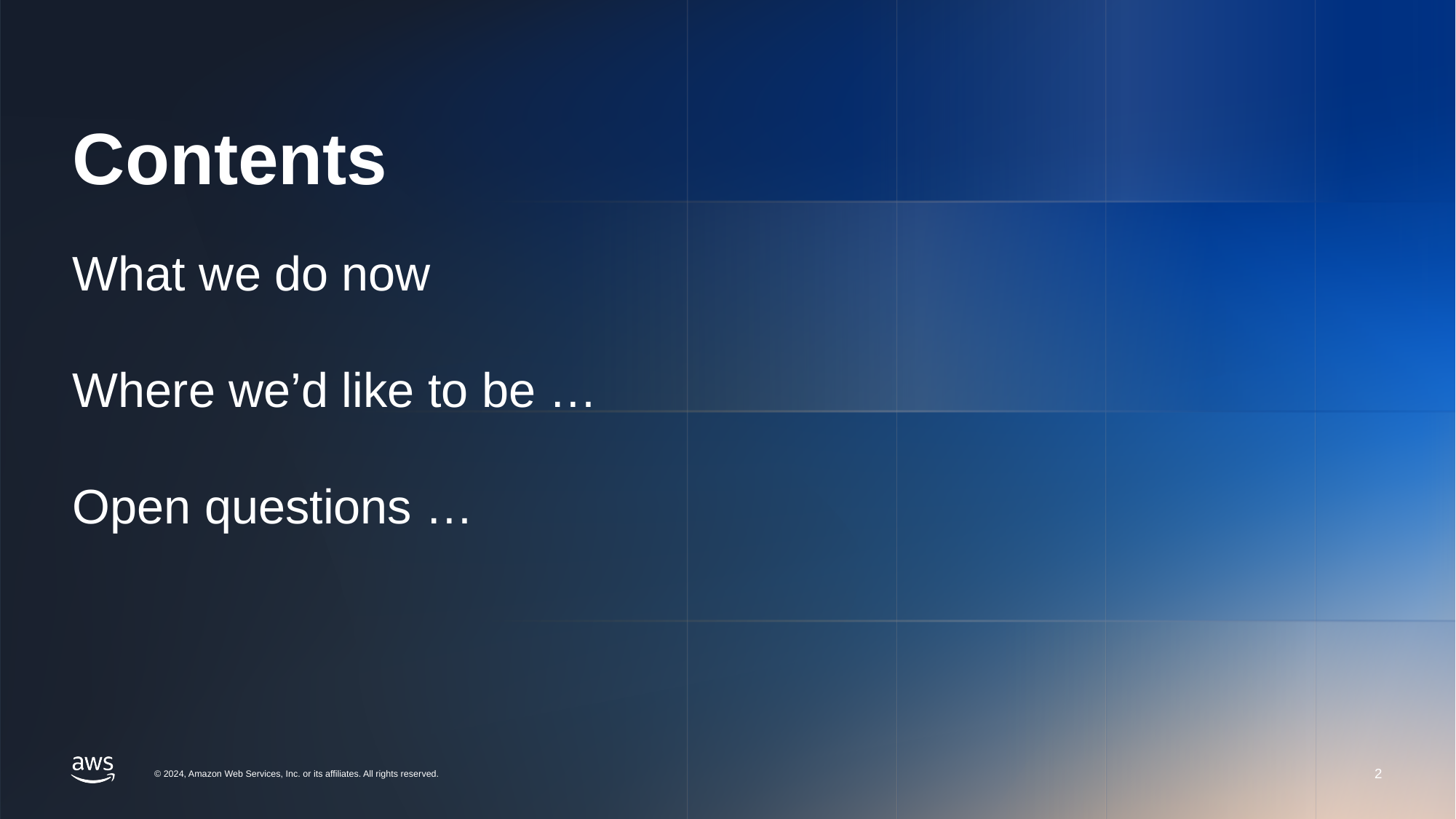

# Contents
What we do now

Where we’d like to be …

Open questions …
2